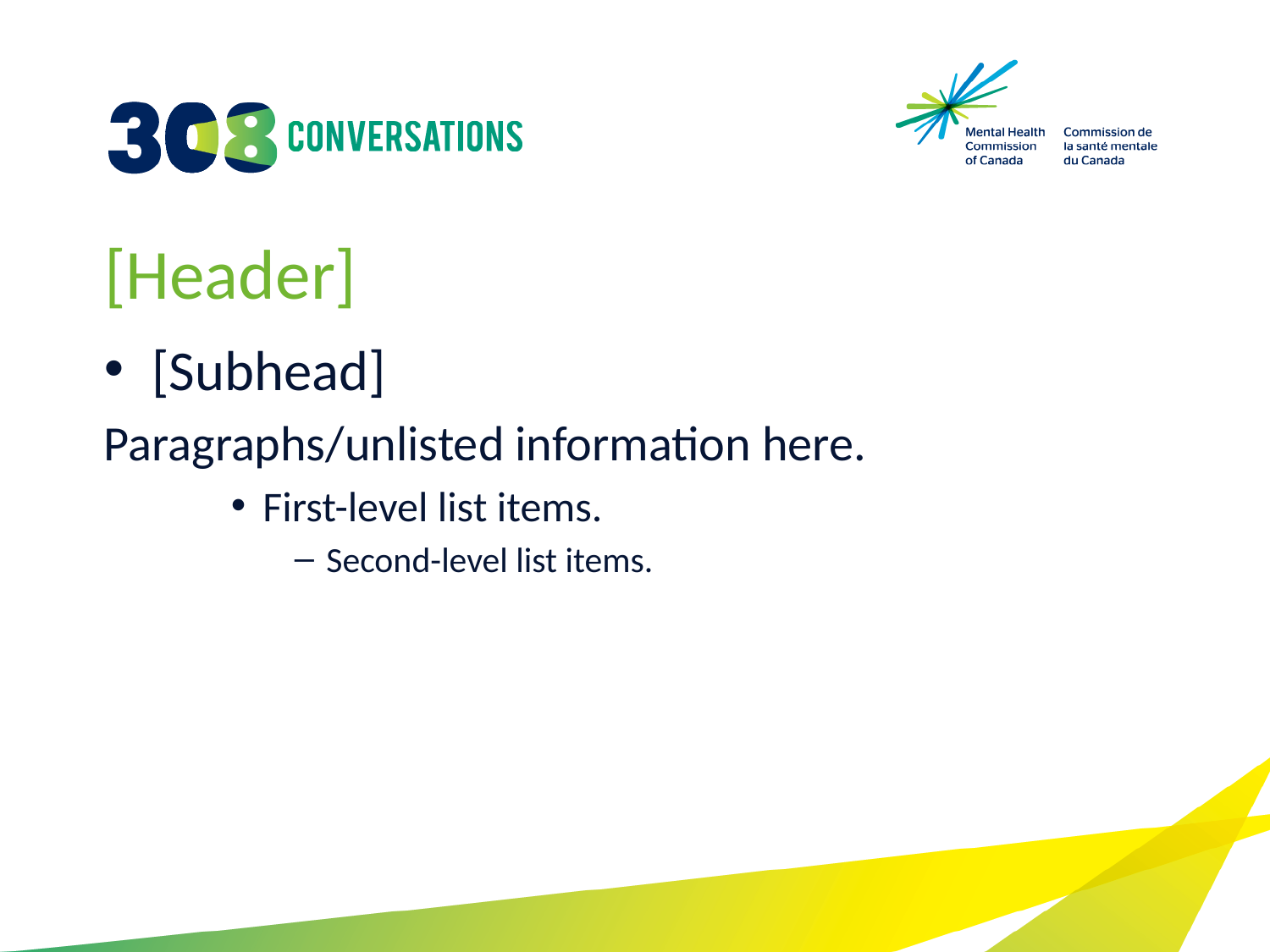

[Header]
[Subhead]
Paragraphs/unlisted information here.
First-level list items.
Second-level list items.